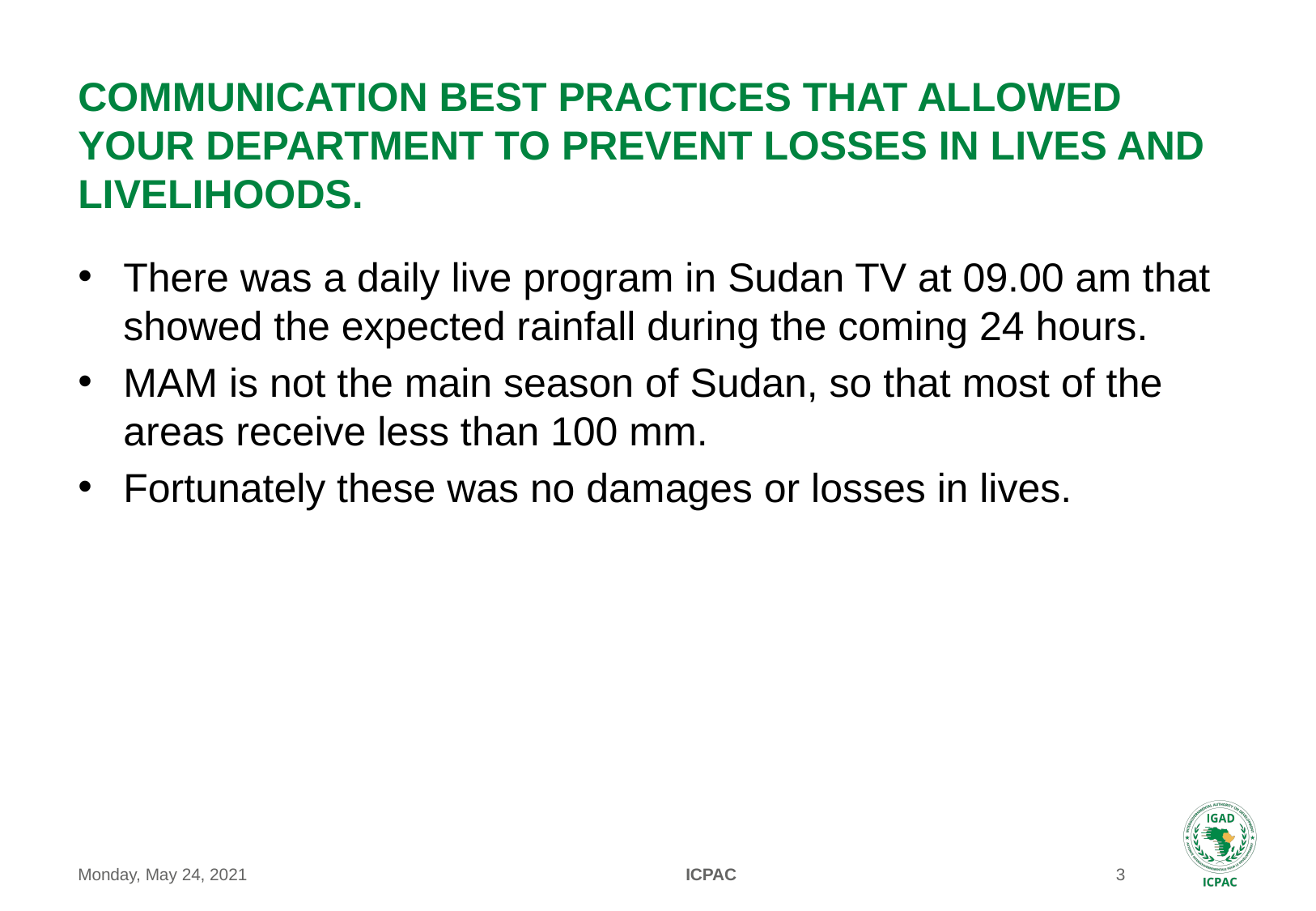

# communication best practices that allowed your Department to prevent losses in lives and  livelihoods.
There was a daily live program in Sudan TV at 09.00 am that showed the expected rainfall during the coming 24 hours.
MAM is not the main season of Sudan, so that most of the areas receive less than 100 mm.
Fortunately these was no damages or losses in lives.

Monday, May 24, 2021
ICPAC
3